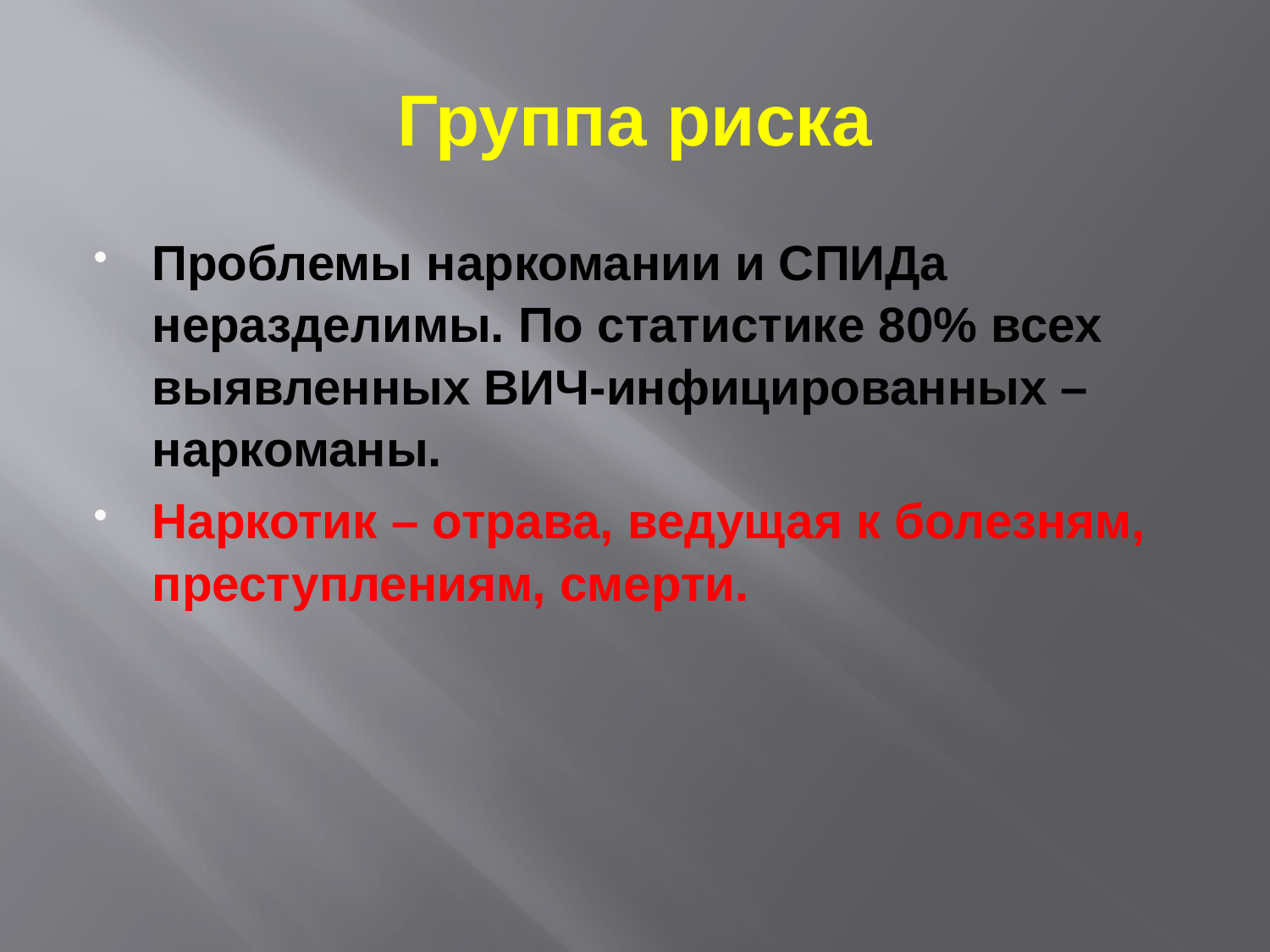

# Группа риска
Проблемы наркомании и СПИДа неразделимы. По статистике 80% всех выявленных ВИЧ-инфицированных – наркоманы.
Наркотик – отрава, ведущая к болезням, преступлениям, смерти.